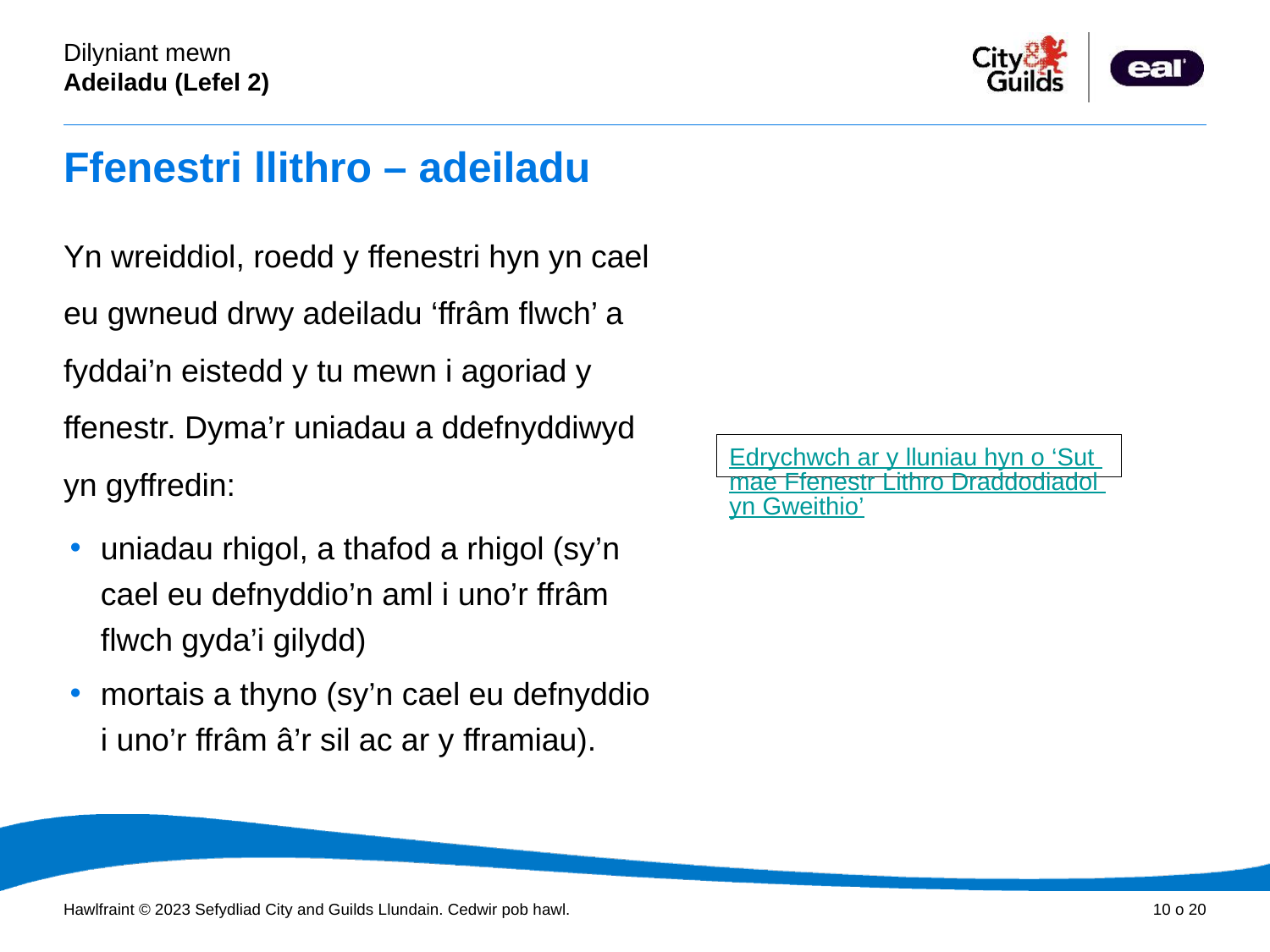

# Ffenestri llithro – adeiladu
Yn wreiddiol, roedd y ffenestri hyn yn cael eu gwneud drwy adeiladu ‘ffrâm flwch’ a fyddai’n eistedd y tu mewn i agoriad y ffenestr. Dyma’r uniadau a ddefnyddiwyd yn gyffredin:
uniadau rhigol, a thafod a rhigol (sy’n cael eu defnyddio’n aml i uno’r ffrâm flwch gyda’i gilydd)
mortais a thyno (sy’n cael eu defnyddio i uno’r ffrâm â’r sil ac ar y fframiau).

Edrychwch ar y lluniau hyn o ‘Sut mae Ffenestr Lithro Draddodiadol yn Gweithio’